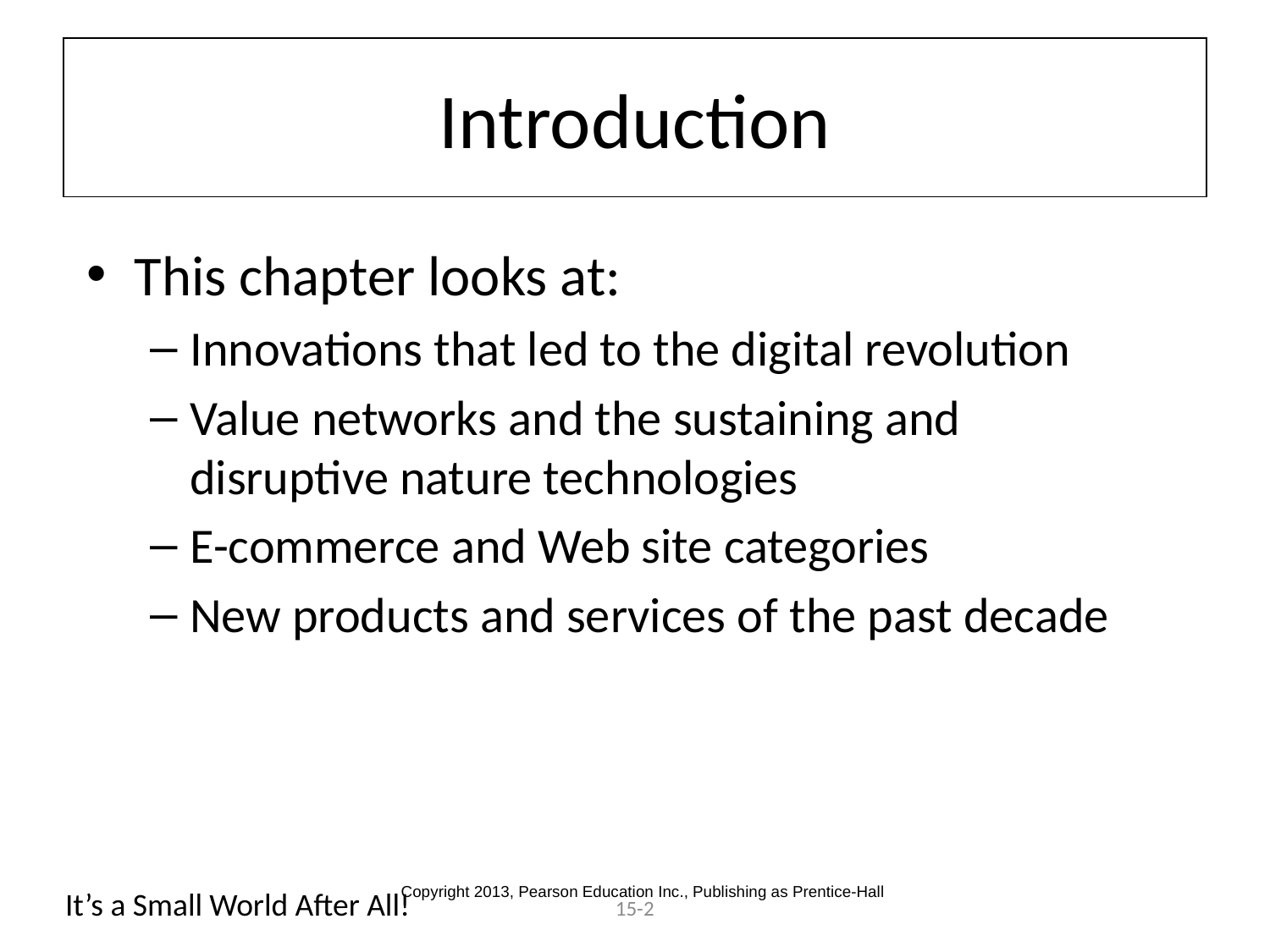

# Introduction
This chapter looks at:
Innovations that led to the digital revolution
Value networks and the sustaining and disruptive nature technologies
E-commerce and Web site categories
New products and services of the past decade

Copyright 2013, Pearson Education Inc., Publishing as Prentice-Hall

It’s a Small World After All!
15-2